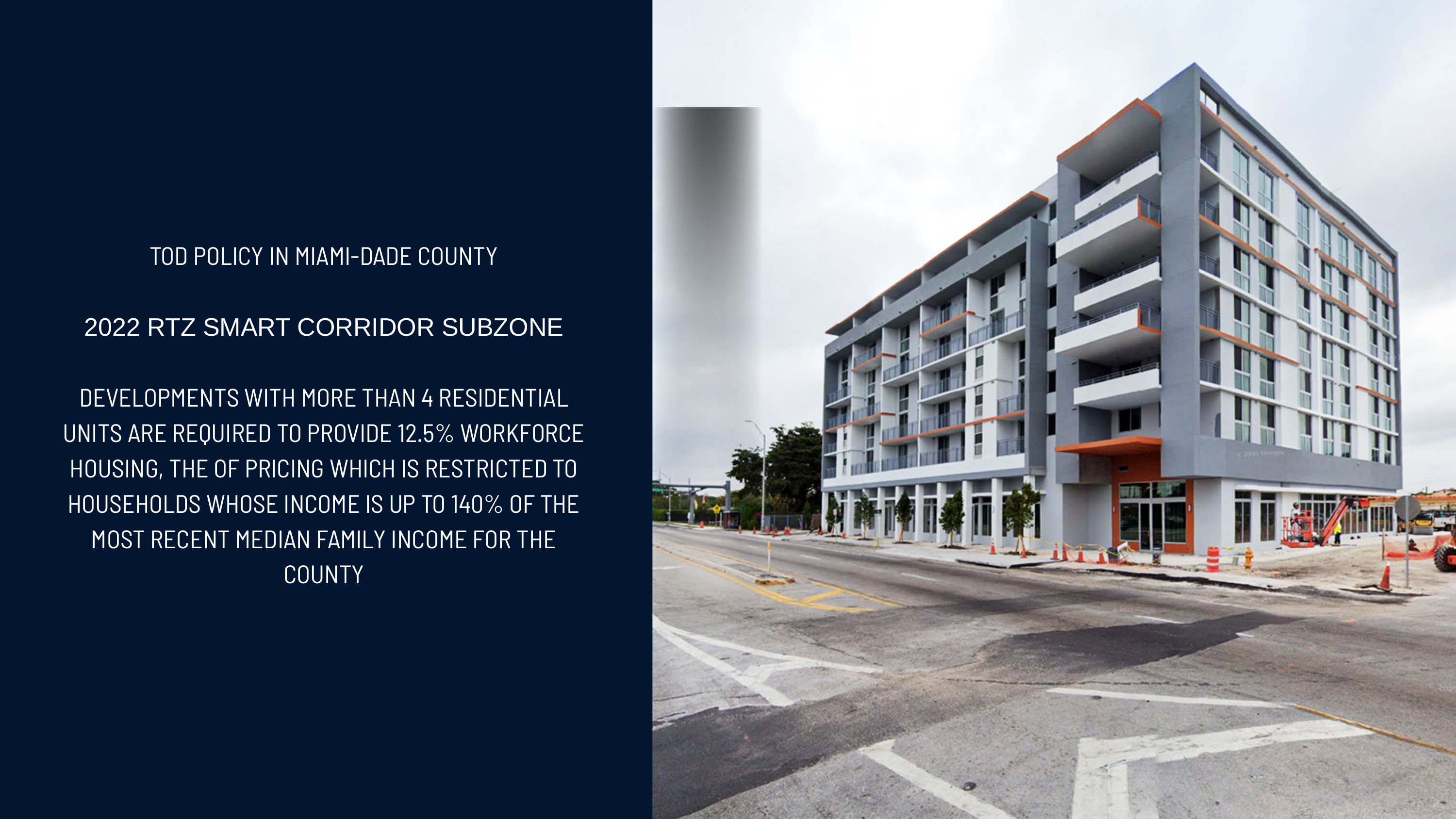

TOD POLICY IN MIAMI-DADE COUNTY

2022 RTZ SMART CORRIDOR SUBZONE

DEVELOPMENTS WITH MORE THAN 4 RESIDENTIAL UNITS ARE REQUIRED TO PROVIDE 12.5% WORKFORCE HOUSING, THE OF PRICING WHICH IS RESTRICTED TO HOUSEHOLDS WHOSE INCOME IS UP TO 140% OF THE MOST RECENT MEDIAN FAMILY INCOME FOR THE COUNTY